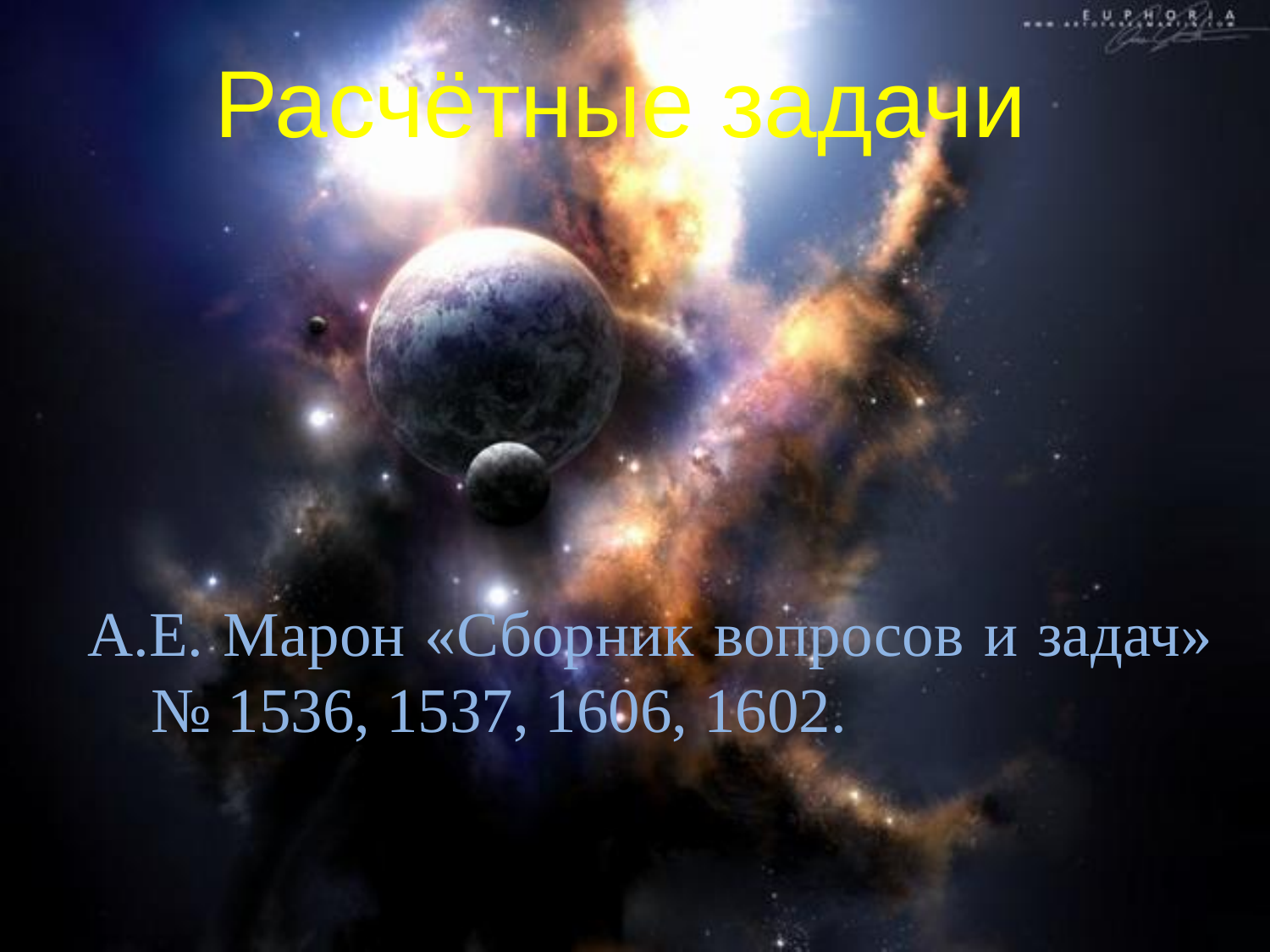

Расчётные задачи
А.Е. Марон «Сборник вопросов и задач» № 1536, 1537, 1606, 1602.